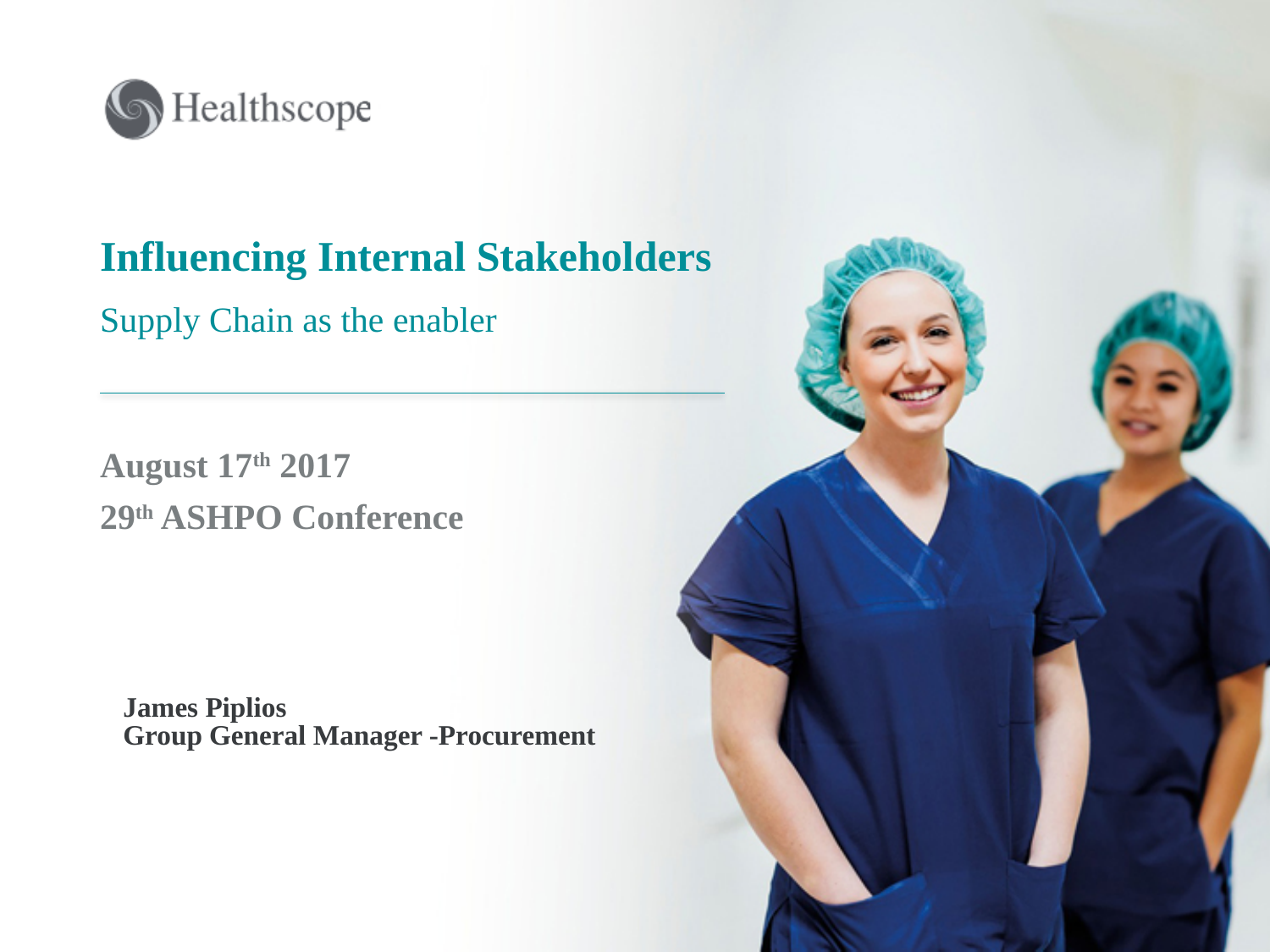

# Influencing Internal Stakeholders Supply Chain as the enabler
August 17th 2017
29th ASHPO Conference
James Piplios
Group General Manager -Procurement